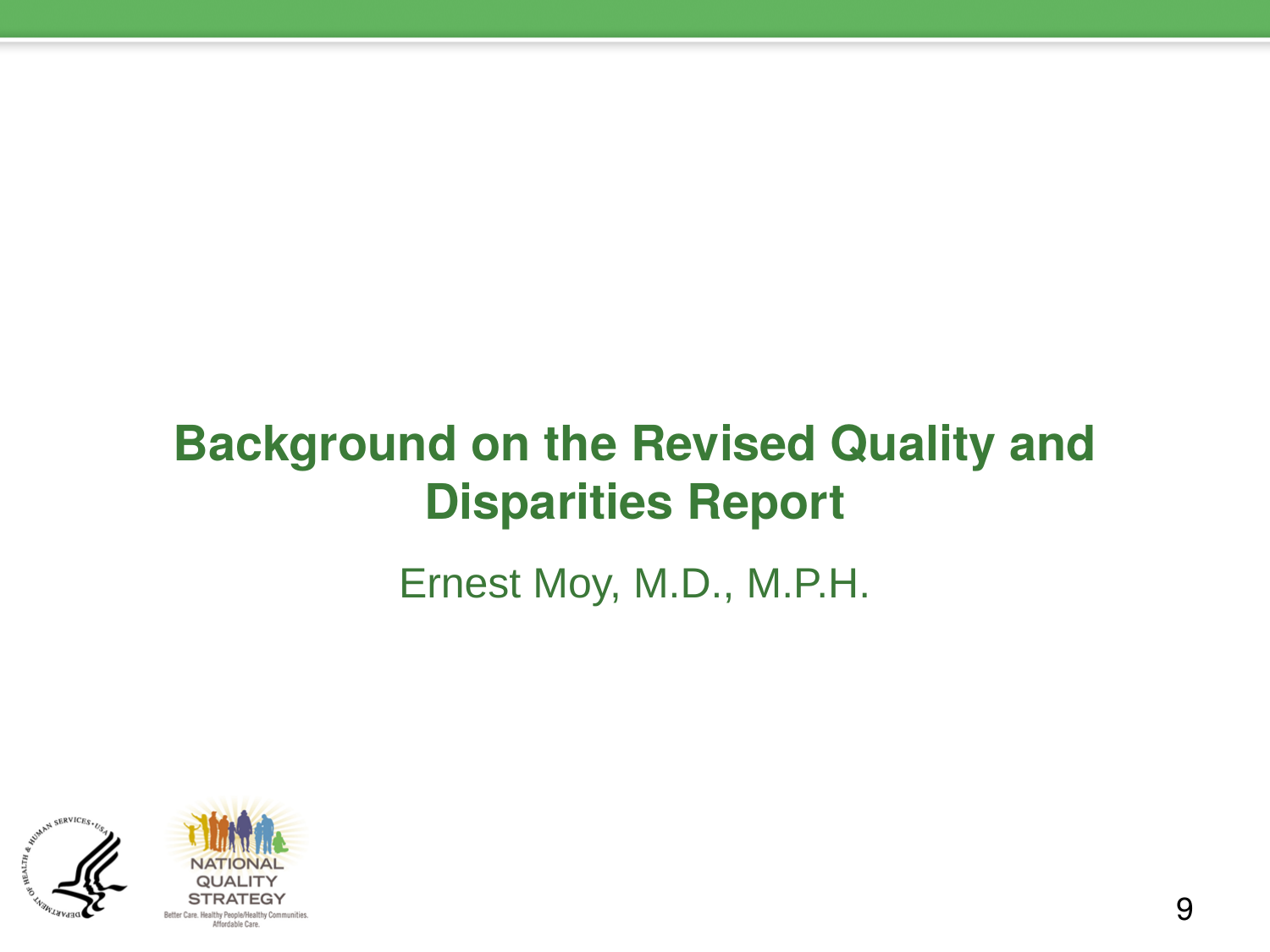

# Background on the Revised Quality and Disparities Report
Ernest Moy, M.D., M.P.H.
9